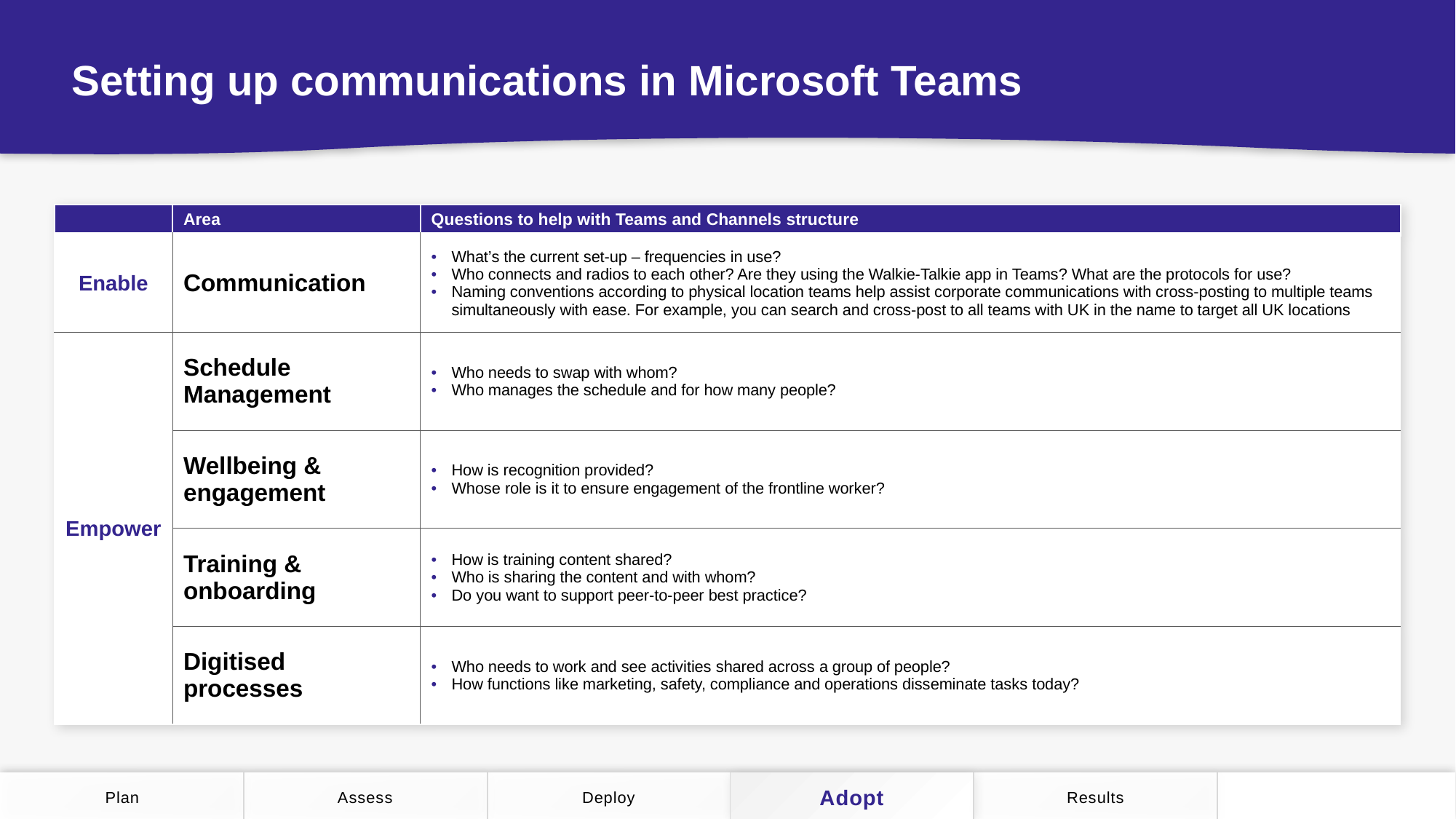

Setting up communications in Microsoft Teams
|  | Area | Questions to help with Teams and Channels structure |
| --- | --- | --- |
| Enable | Communication | What’s the current set-up – frequencies in use? Who connects and radios to each other? Are they using the Walkie-Talkie app in Teams? What are the protocols for use? Naming conventions according to physical location teams help assist corporate communications with cross-posting to multiple teams simultaneously with ease. For example, you can search and cross-post to all teams with UK in the name to target all UK locations |
| Empower | Schedule Management | Who needs to swap with whom? Who manages the schedule and for how many people? |
| [Insert team] | Wellbeing & engagement | How is recognition provided? Whose role is it to ensure engagement of the frontline worker? |
| [Insert team] | Training & onboarding | How is training content shared? Who is sharing the content and with whom? Do you want to support peer-to-peer best practice? |
|  | Digitised processes | Who needs to work and see activities shared across a group of people? How functions like marketing, safety, compliance and operations disseminate tasks today? |